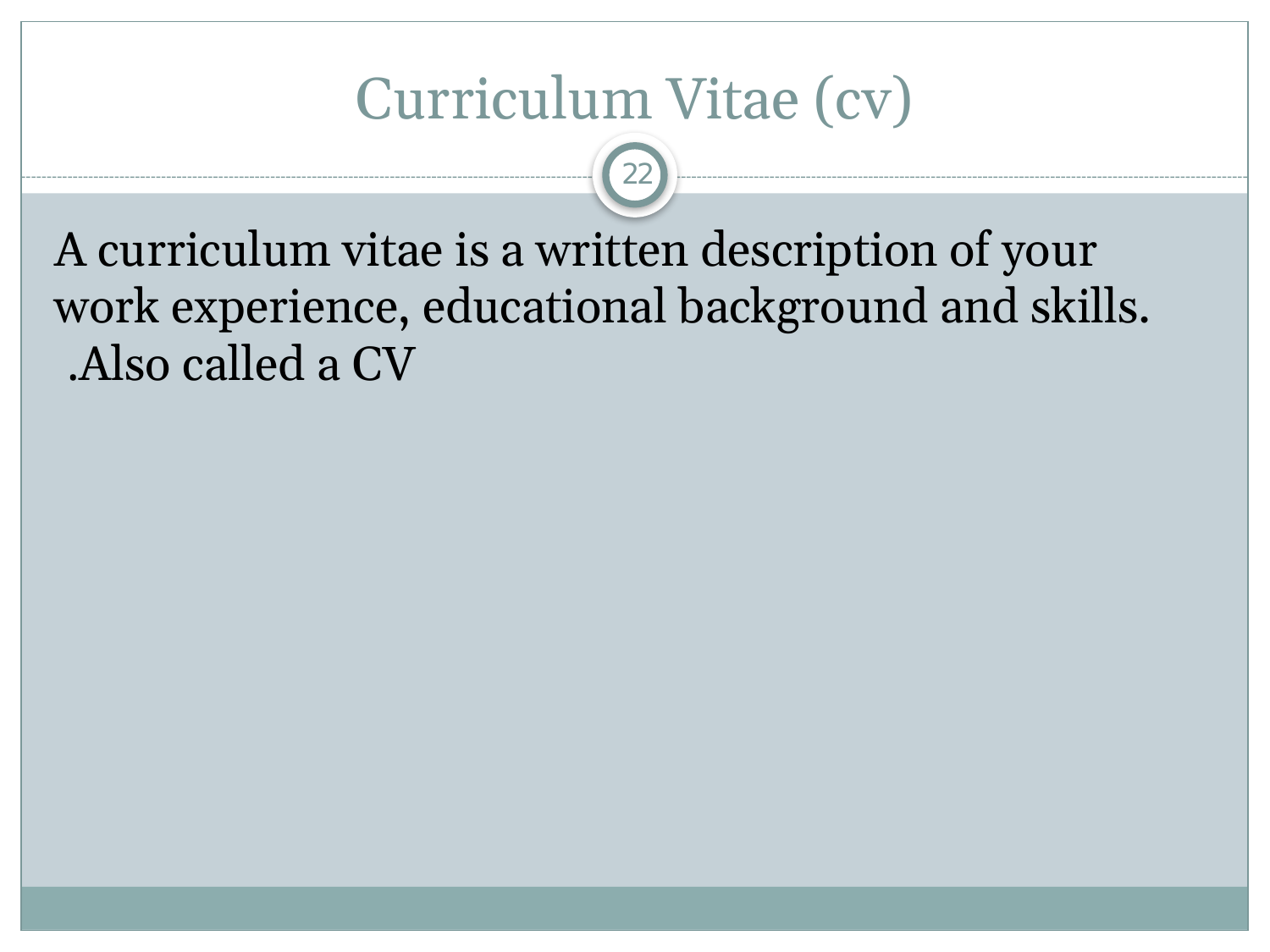

# Curriculum Vitae (cv)
22
A curriculum vitae is a written description of your work experience, educational background and skills. Also called a CV.